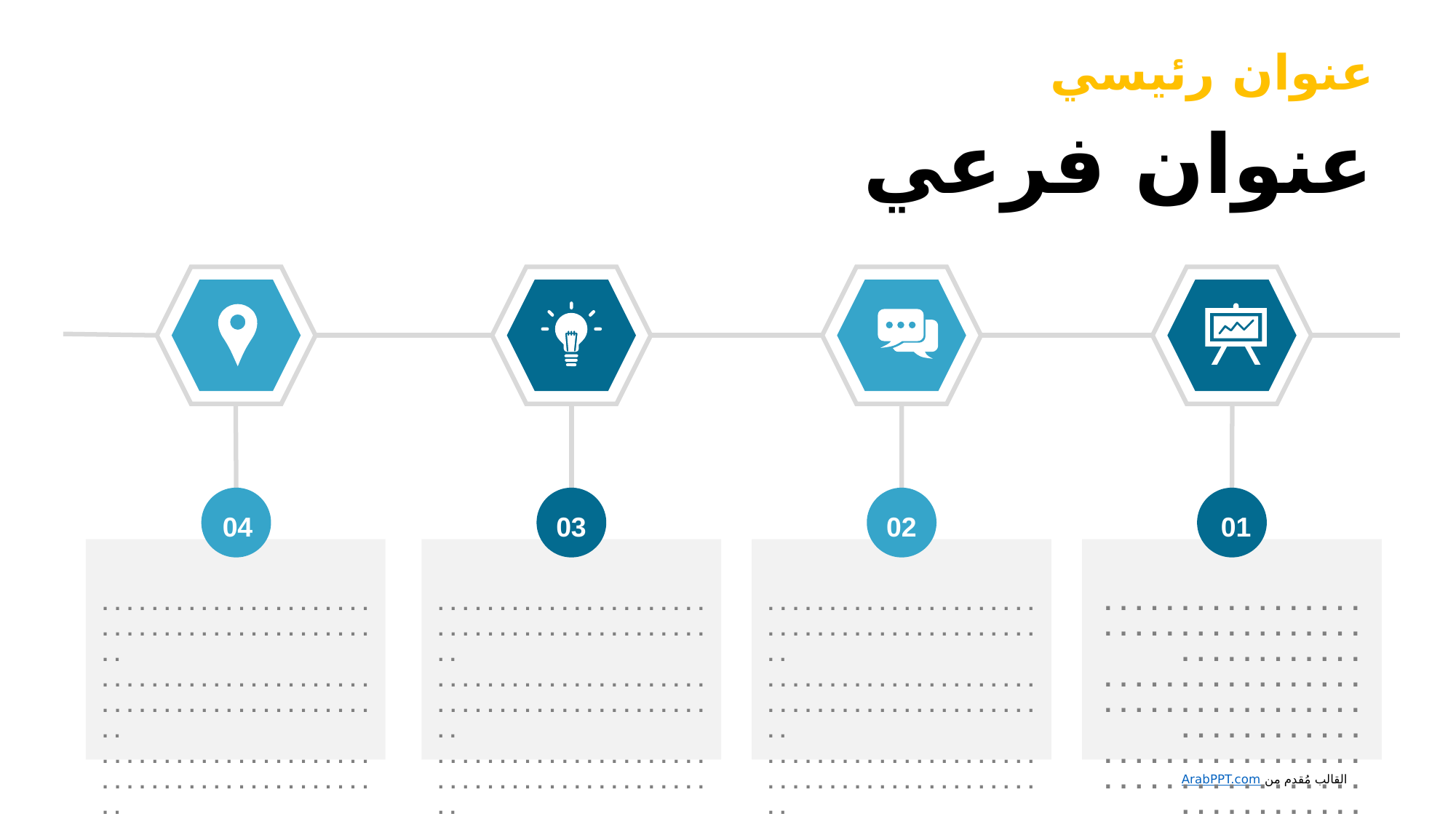

عنوان رئيسي
عنوان فرعي

04

03

02

01

. . . . . . . . . . . . . . . . . . . . . . . . . . . . . . . . . . . . . . . . . . . . . .
. . . . . . . . . . . . . . . . . . . . . . . . . . . . . . . . . . . . . . . . . . . . . .
. . . . . . . . . . . . . . . . . . . . . . . . . . . . . . . . . . . . . . . . . . . . . .

. . . . . . . . . . . . . . . . . . . . . . . . . . . . . . . . . . . . . . . . . . . . . .
. . . . . . . . . . . . . . . . . . . . . . . . . . . . . . . . . . . . . . . . . . . . . .
. . . . . . . . . . . . . . . . . . . . . . . . . . . . . . . . . . . . . . . . . . . . . .

. . . . . . . . . . . . . . . . . . . . . . . . . . . . . . . . . . . . . . . . . . . . . .
. . . . . . . . . . . . . . . . . . . . . . . . . . . . . . . . . . . . . . . . . . . . . .
. . . . . . . . . . . . . . . . . . . . . . . . . . . . . . . . . . . . . . . . . . . . . .

. . . . . . . . . . . . . . . . . . . . . . . . . . . . . . . . . . . . . . . . . . . . . .
. . . . . . . . . . . . . . . . . . . . . . . . . . . . . . . . . . . . . . . . . . . . . .
. . . . . . . . . . . . . . . . . . . . . . . . . . . . . . . . . . . . . . . . . . . . . .